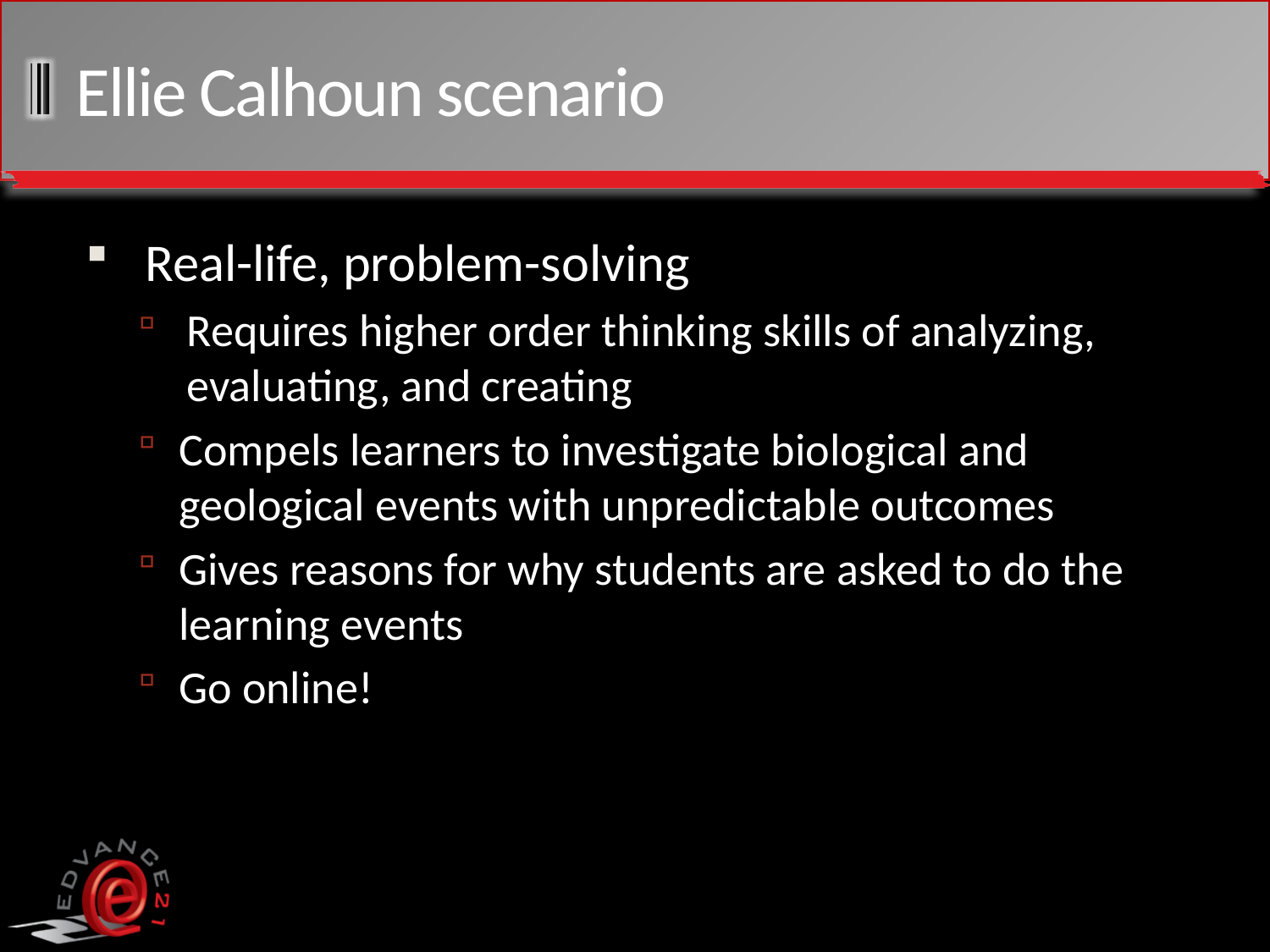

# Ellie Calhoun scenario
 Real-life, problem-solving
Requires higher order thinking skills of analyzing, evaluating, and creating
Compels learners to investigate biological and geological events with unpredictable outcomes
Gives reasons for why students are asked to do the learning events
Go online!